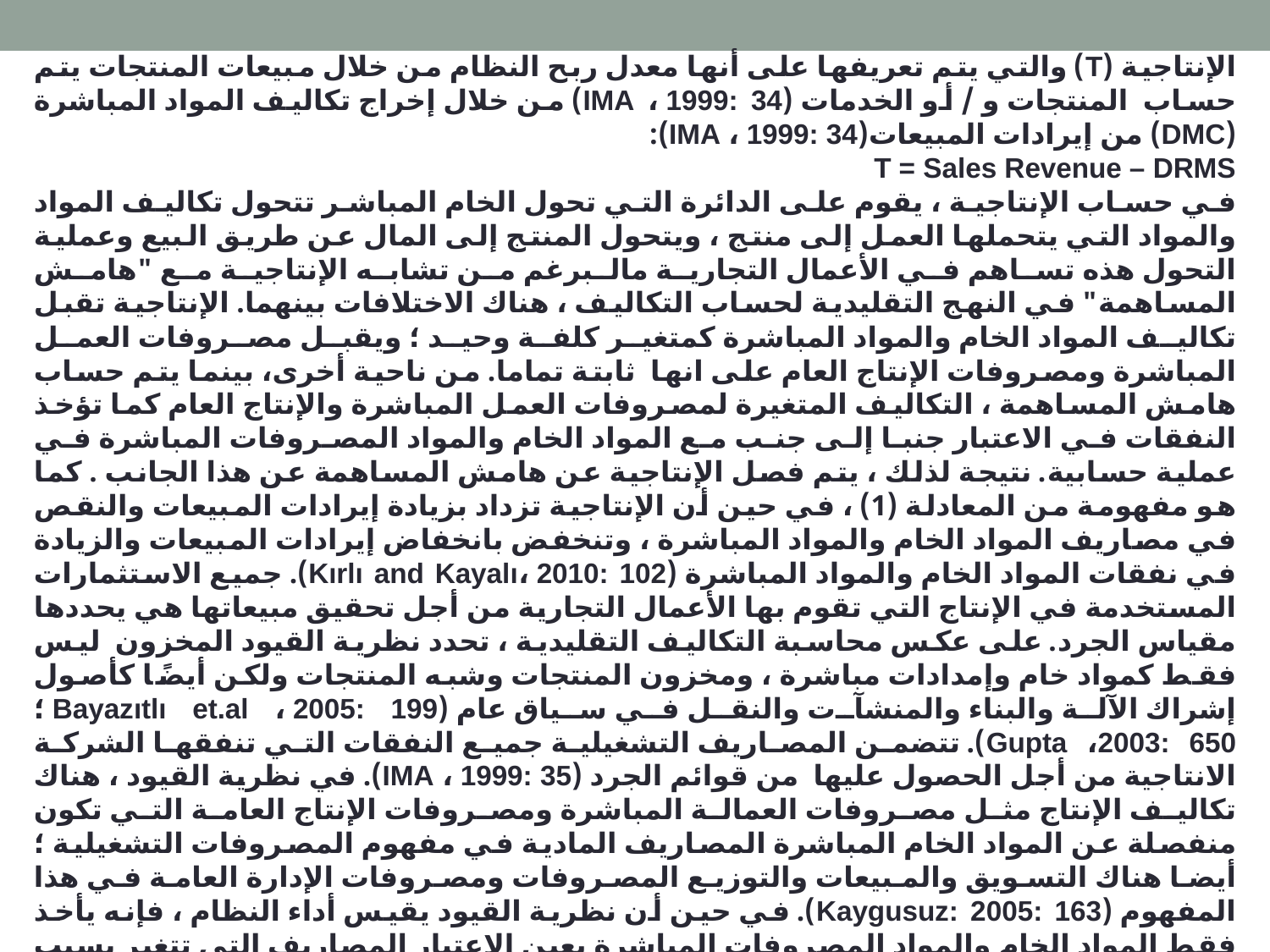

الإنتاجية (T) والتي يتم تعريفها على أنها معدل ربح النظام من خلال مبيعات المنتجات يتم حساب  المنتجات و / أو الخدمات (IMA ، 1999: 34) من خلال إخراج تكاليف المواد المباشرة (DMC) من إيرادات المبيعات(IMA ، 1999: 34):
T = Sales Revenue – DRMS
في حساب الإنتاجية ، يقوم على الدائرة التي تحول الخام المباشر تتحول تكاليف المواد والمواد التي يتحملها العمل إلى منتج ، ويتحول المنتج إلى المال عن طريق البيع وعملية التحول هذه تساهم في الأعمال التجارية مالبرغم من تشابه الإنتاجية مع "هامش المساهمة" في النهج التقليدية لحساب التكاليف ، هناك الاختلافات بينهما. الإنتاجية تقبل تكاليف المواد الخام والمواد المباشرة كمتغير كلفة وحيد ؛ ويقبل مصروفات العمل المباشرة ومصروفات الإنتاج العام على انها  ثابتة تماما. من ناحية أخرى، بينما يتم حساب هامش المساهمة ، التكاليف المتغيرة لمصروفات العمل المباشرة والإنتاج العام كما تؤخذ النفقات في الاعتبار جنبا إلى جنب مع المواد الخام والمواد المصروفات المباشرة في عملية حسابية. نتيجة لذلك ، يتم فصل الإنتاجية عن هامش المساهمة عن هذا الجانب . كما هو مفهومة من المعادلة (1) ، في حين أن الإنتاجية تزداد بزيادة إيرادات المبيعات والنقص في مصاريف المواد الخام والمواد المباشرة ، وتنخفض بانخفاض إيرادات المبيعات والزيادة في نفقات المواد الخام والمواد المباشرة (Kırlı and Kayalı، 2010: 102). جميع الاستثمارات المستخدمة في الإنتاج التي تقوم بها الأعمال التجارية من أجل تحقيق مبيعاتها هي يحددها مقياس الجرد. على عكس محاسبة التكاليف التقليدية ، تحدد نظرية القيود المخزون  ليس فقط كمواد خام وإمدادات مباشرة ، ومخزون المنتجات وشبه المنتجات ولكن أيضًا كأصول إشراك الآلة والبناء والمنشآت والنقل في سياق عام (Bayazıtlı et.al ، 2005: 199 ؛ Gupta ،2003: 650). تتضمن المصاريف التشغيلية جميع النفقات التي تنفقها الشركة الانتاجية من أجل الحصول عليها  من قوائم الجرد (IMA ، 1999: 35). في نظرية القيود ، هناك تكاليف الإنتاج مثل مصروفات العمالة المباشرة ومصروفات الإنتاج العامة التي تكون منفصلة عن المواد الخام المباشرة المصاريف المادية في مفهوم المصروفات التشغيلية ؛ أيضا هناك التسويق والمبيعات والتوزيع المصروفات ومصروفات الإدارة العامة في هذا المفهوم (Kaygusuz: 2005: 163). في حين أن نظرية القيود يقيس أداء النظام ، فإنه يأخذ فقط المواد الخام والمواد المصروفات المباشرة بعين الاعتبار المصاريف التي تتغير بسبب المبيعات ؛ ويتم قبول جميع النفقات الأخرى على أنها ثابتة(كيرلي وكيالي ، 2010: 102-103). مقاييس الأداء المالي المستخدمة من قبل نظرية القيود أثناء قياس أداء الأعمال التجارية ؛ صافي الربح (NP) ، هو الفرق بين الإنتاجية (T) والتشغيلية المصروفات (OE) (ريكتس ، 2008: 56): NP = T – OE  كما يمكن فهمه من المعادلة (2) ، وفقا لنظرية القيود ، الزيادة في الإنتاجية في الأعمال التجارية وانخفاض النفقات التشغيلية تزيد من صافي الربح ؛ انخفاض في الإنتاجية وزيادة النفقات التشغيلية تقلل من صافي الربح . مقياس مالي آخر تستخدمه نظرية القيود في قياس الأداء ، العائد على الاستثمار (ROI) ، يتم حسابه عن طريق صافي الأرباح في المخزونات (I) (IMA ، 1999: 38):العائد على الاستثمار = خطأ .